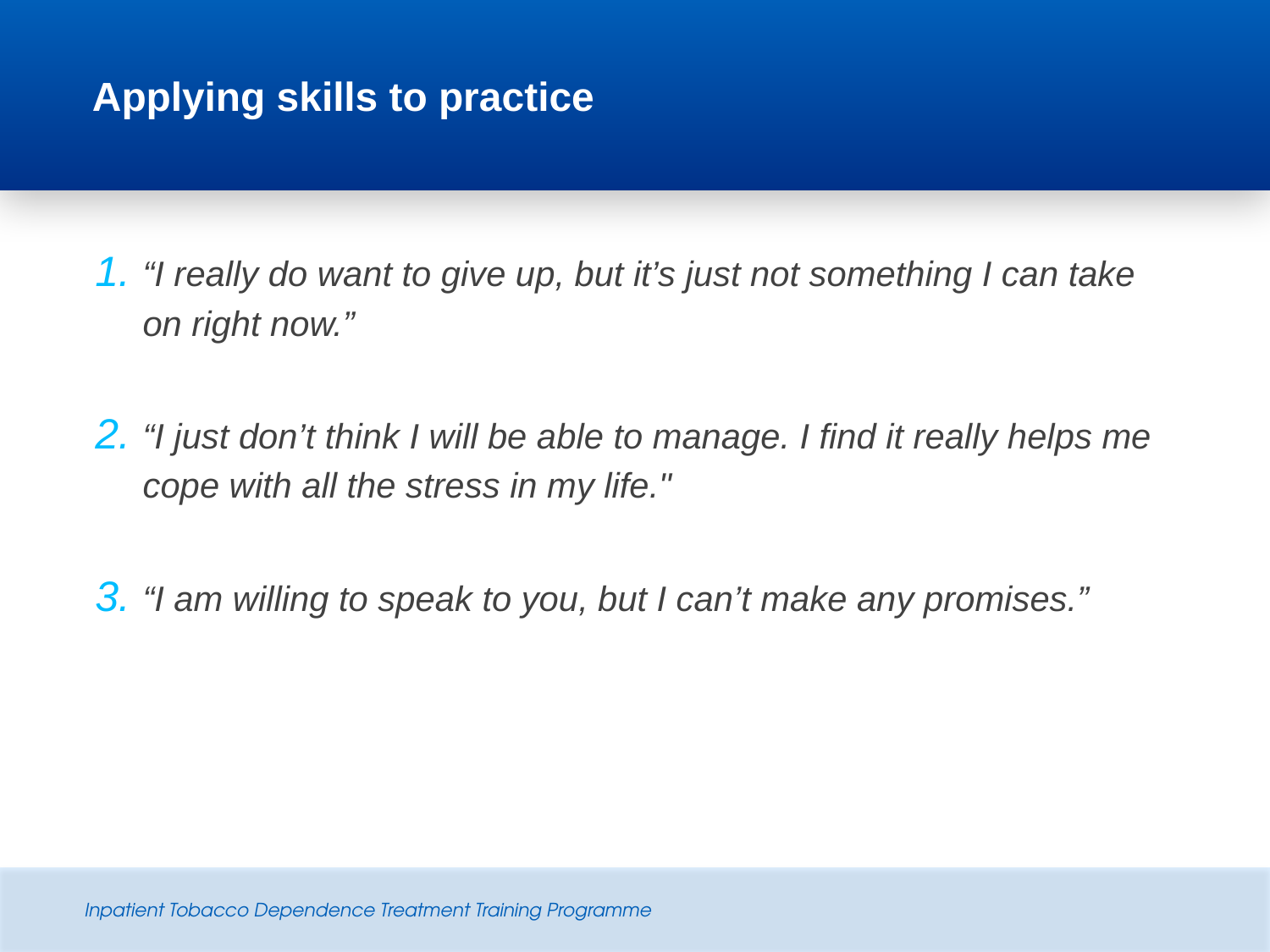

# Applying skills to practice
“I really do want to give up, but it’s just not something I can take on right now.”
“I just don’t think I will be able to manage. I find it really helps me cope with all the stress in my life."
“I am willing to speak to you, but I can’t make any promises.”

Inpatient Tobacco Dependence Treatment Training Programme